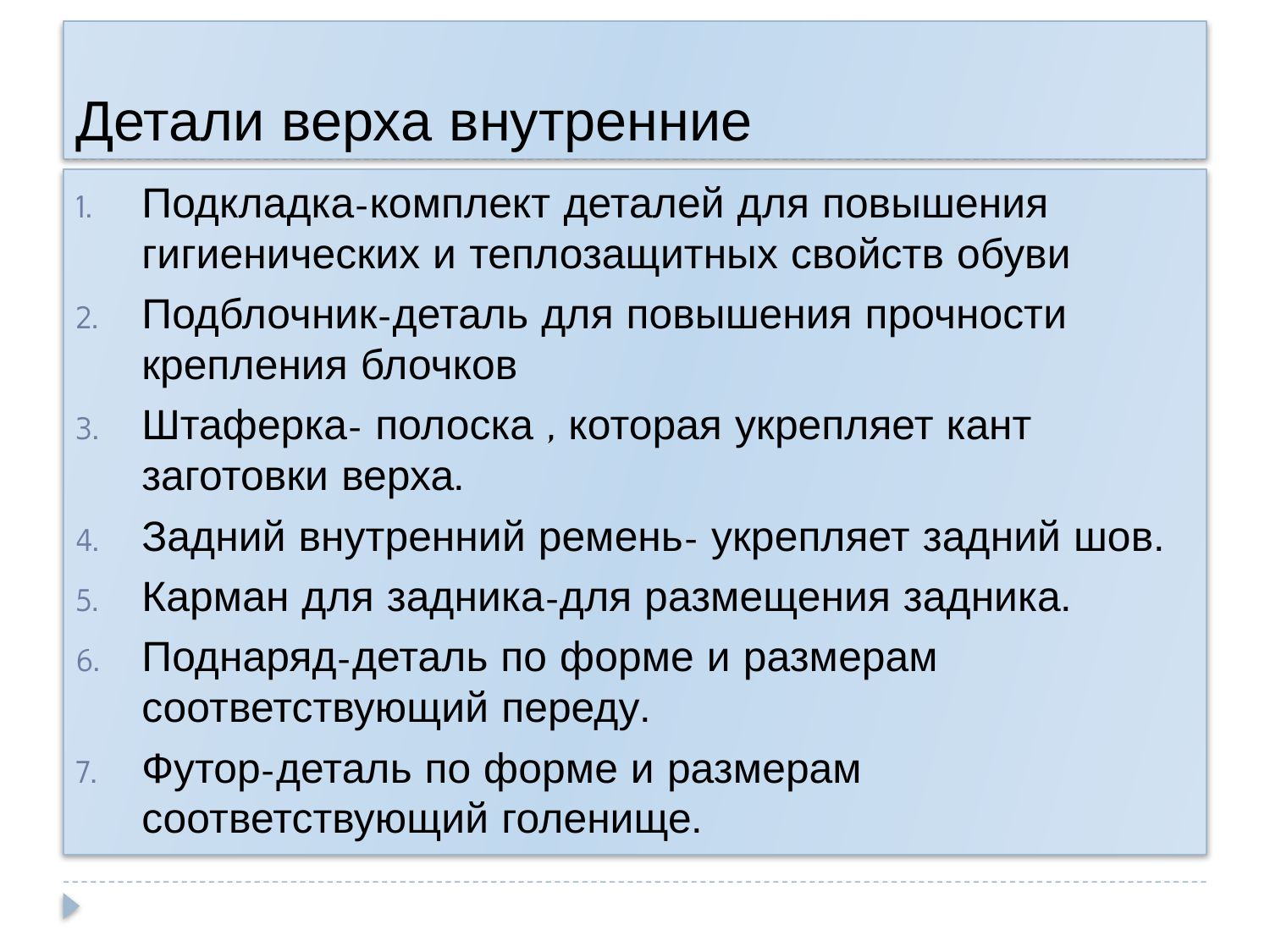

# Детали верха внутренние
Подкладка-комплект деталей для повышения гигиенических и теплозащитных свойств обуви
Подблочник-деталь для повышения прочности крепления блочков
Штаферка- полоска , которая укрепляет кант заготовки верха.
Задний внутренний ремень- укрепляет задний шов.
Карман для задника-для размещения задника.
Поднаряд-деталь по форме и размерам соответствующий переду.
Футор-деталь по форме и размерам соответствующий голенище.